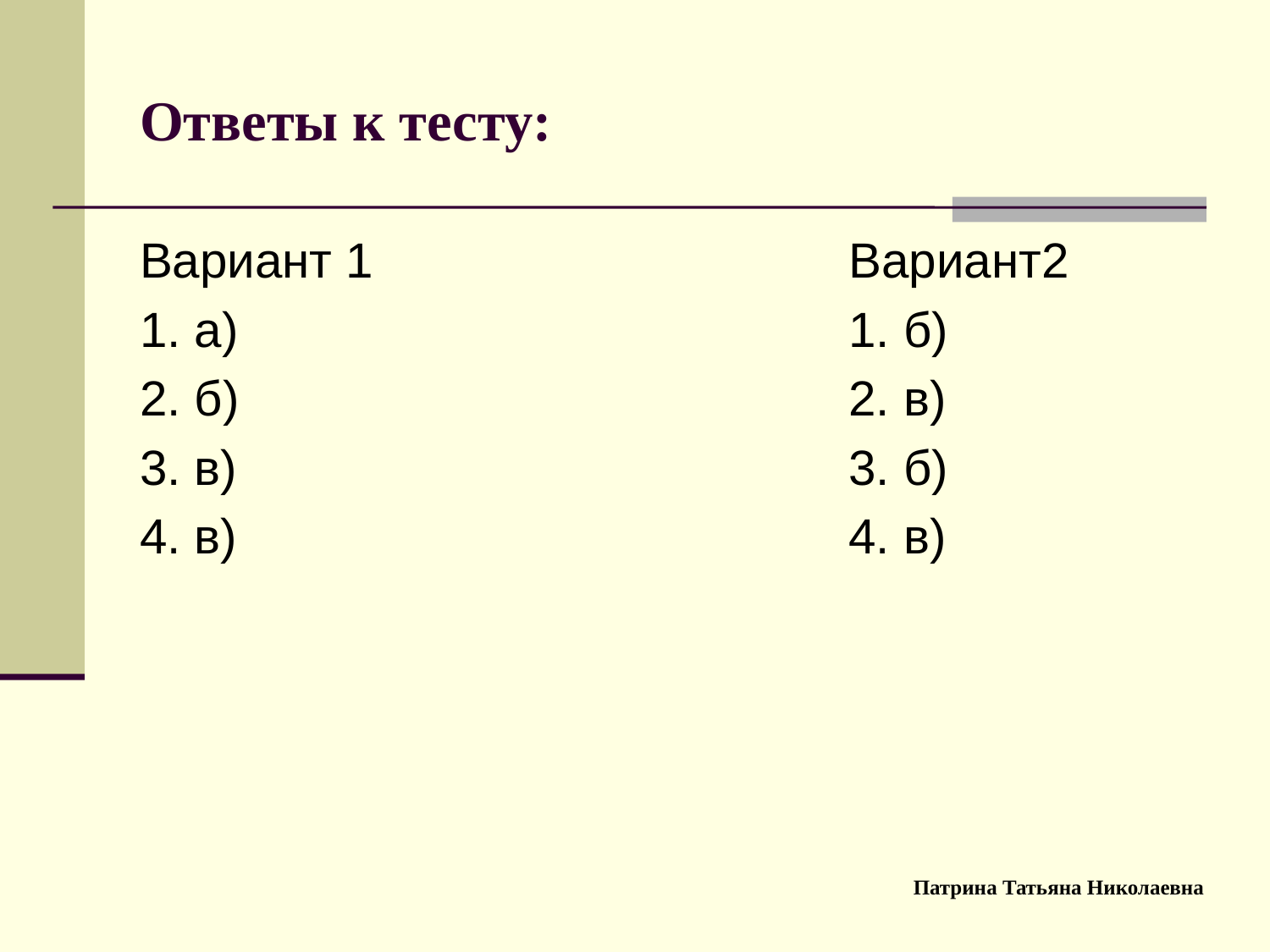

# Ответы к тесту:
Вариант 1				Вариант2
1. а)					1. б)
2. б)					2. в)
3. в)					3. б)
4. в)					4. в)

Патрина Татьяна Николаевна